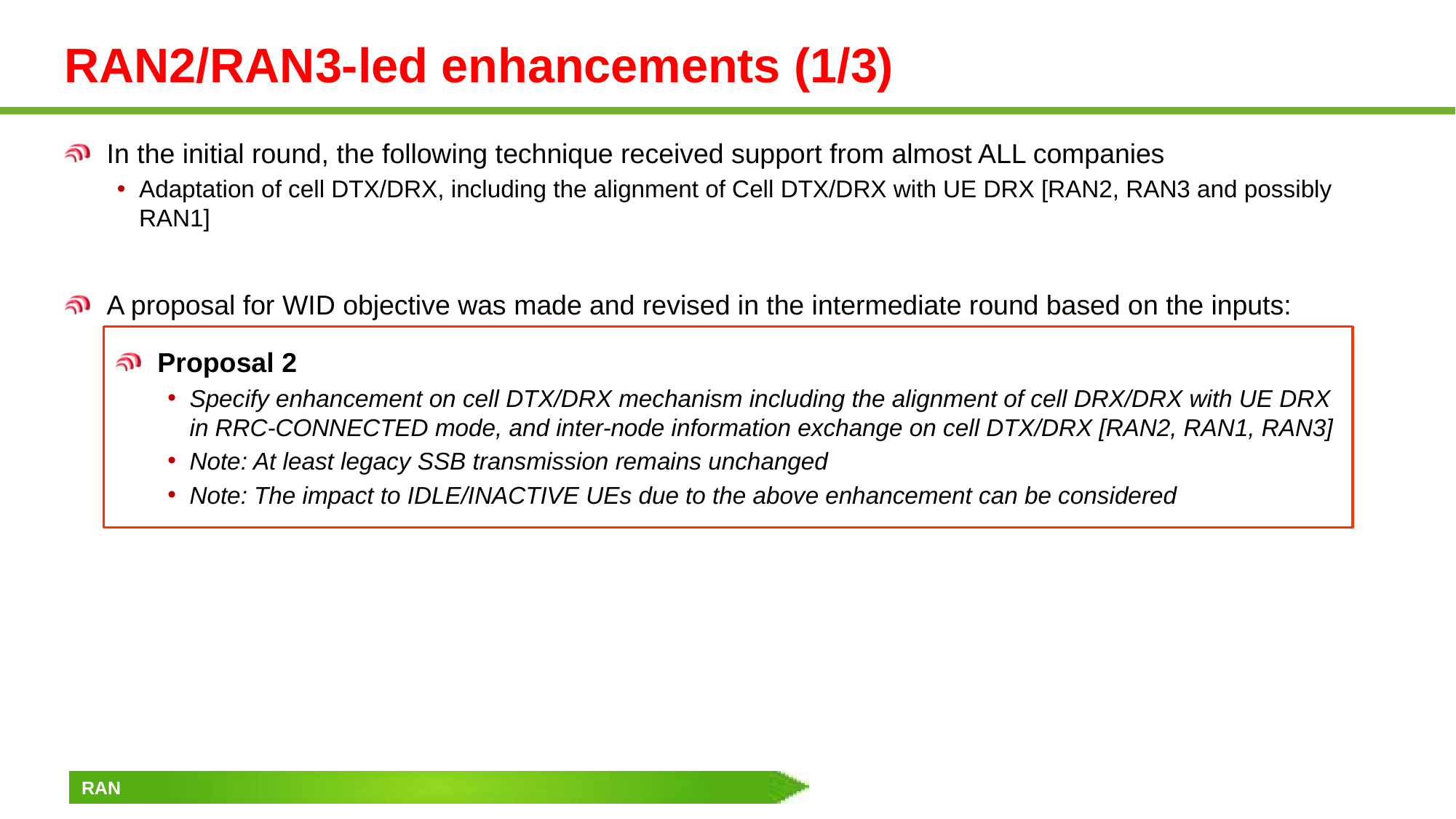

# RAN2/RAN3-led enhancements (1/3)
In the initial round, the following technique received support from almost ALL companies
Adaptation of cell DTX/DRX, including the alignment of Cell DTX/DRX with UE DRX [RAN2, RAN3 and possibly RAN1]

A proposal for WID objective was made and revised in the intermediate round based on the inputs:

Proposal 2
Specify enhancement on cell DTX/DRX mechanism including the alignment of cell DRX/DRX with UE DRX in RRC-CONNECTED mode, and inter-node information exchange on cell DTX/DRX [RAN2, RAN1, RAN3]
Note: At least legacy SSB transmission remains unchanged
Note: The impact to IDLE/INACTIVE UEs due to the above enhancement can be considered